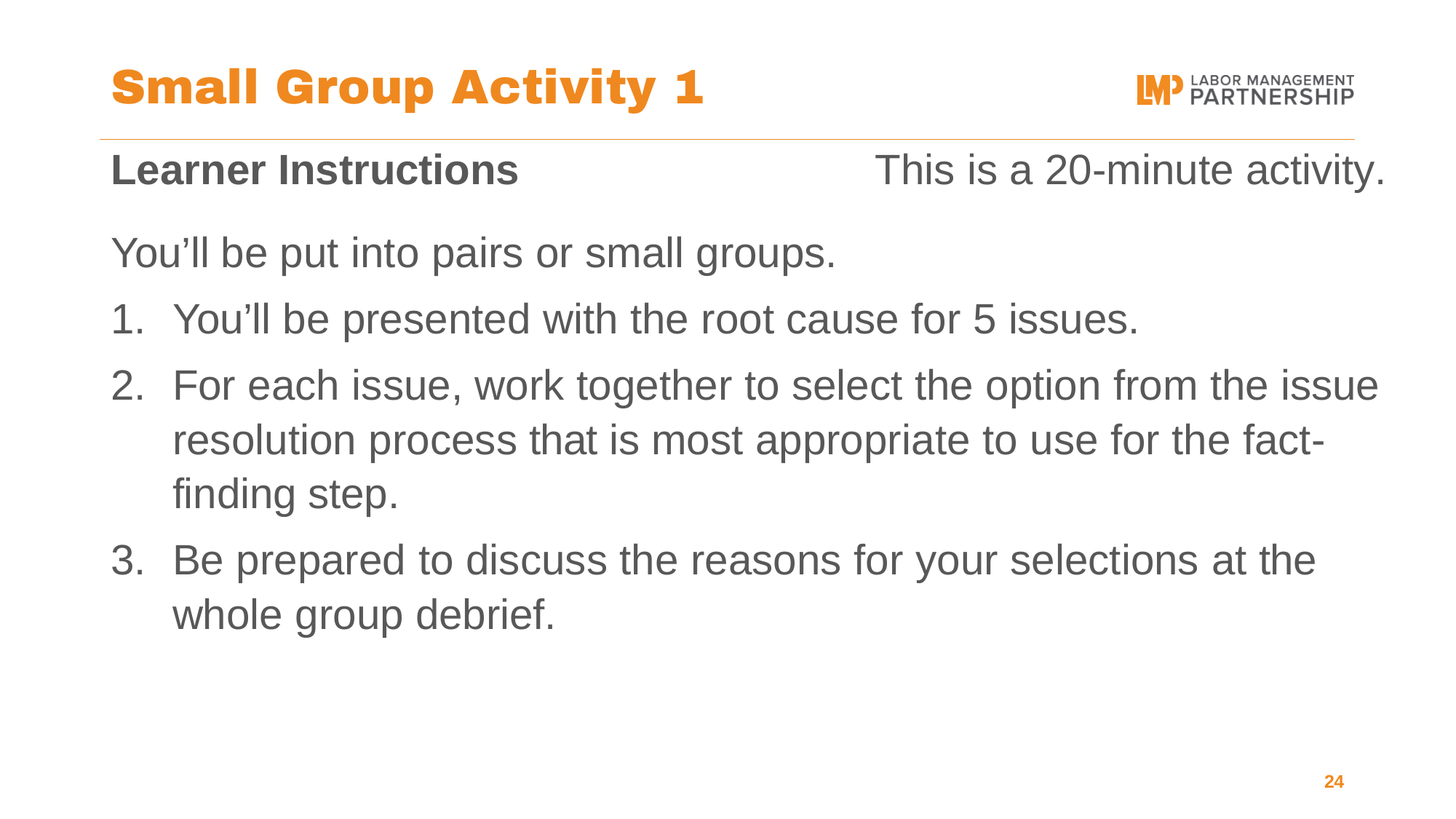

# Small Group Activity 1
Learner Instructions
You’ll be put into pairs or small groups.
This is a 20-minute activity.
You’ll be presented with the root cause for 5 issues.
For each issue, work together to select the option from the issue resolution process that is most appropriate to use for the fact-finding step.
Be prepared to discuss the reasons for your selections at the whole group debrief.
24